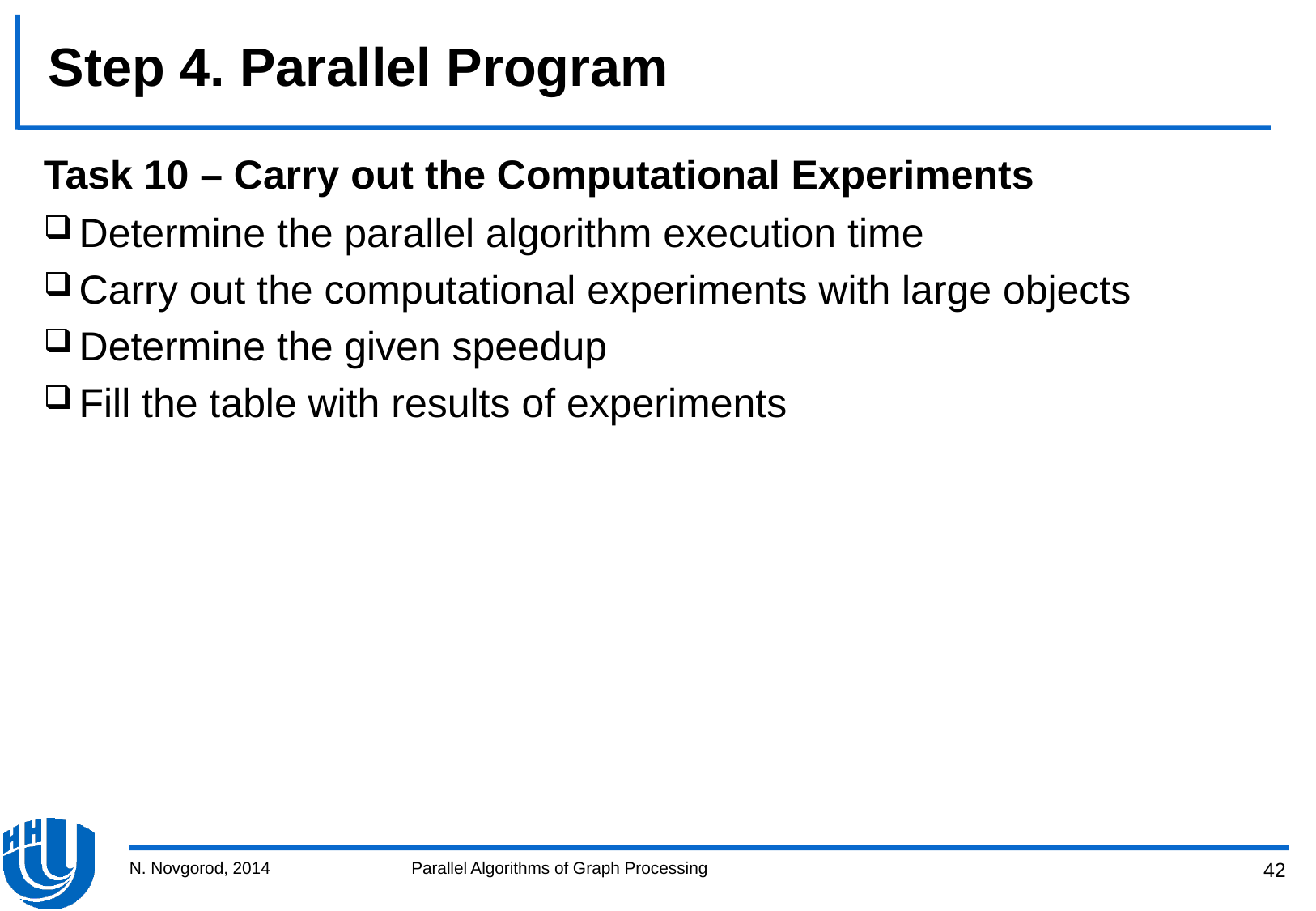

# Step 4. Parallel Program
Task 10 – Carry out the Computational Experiments
Determine the parallel algorithm execution time
Carry out the computational experiments with large objects
Determine the given speedup
Fill the table with results of experiments

N. Novgorod, 2014
Parallel Algorithms of Graph Processing
42